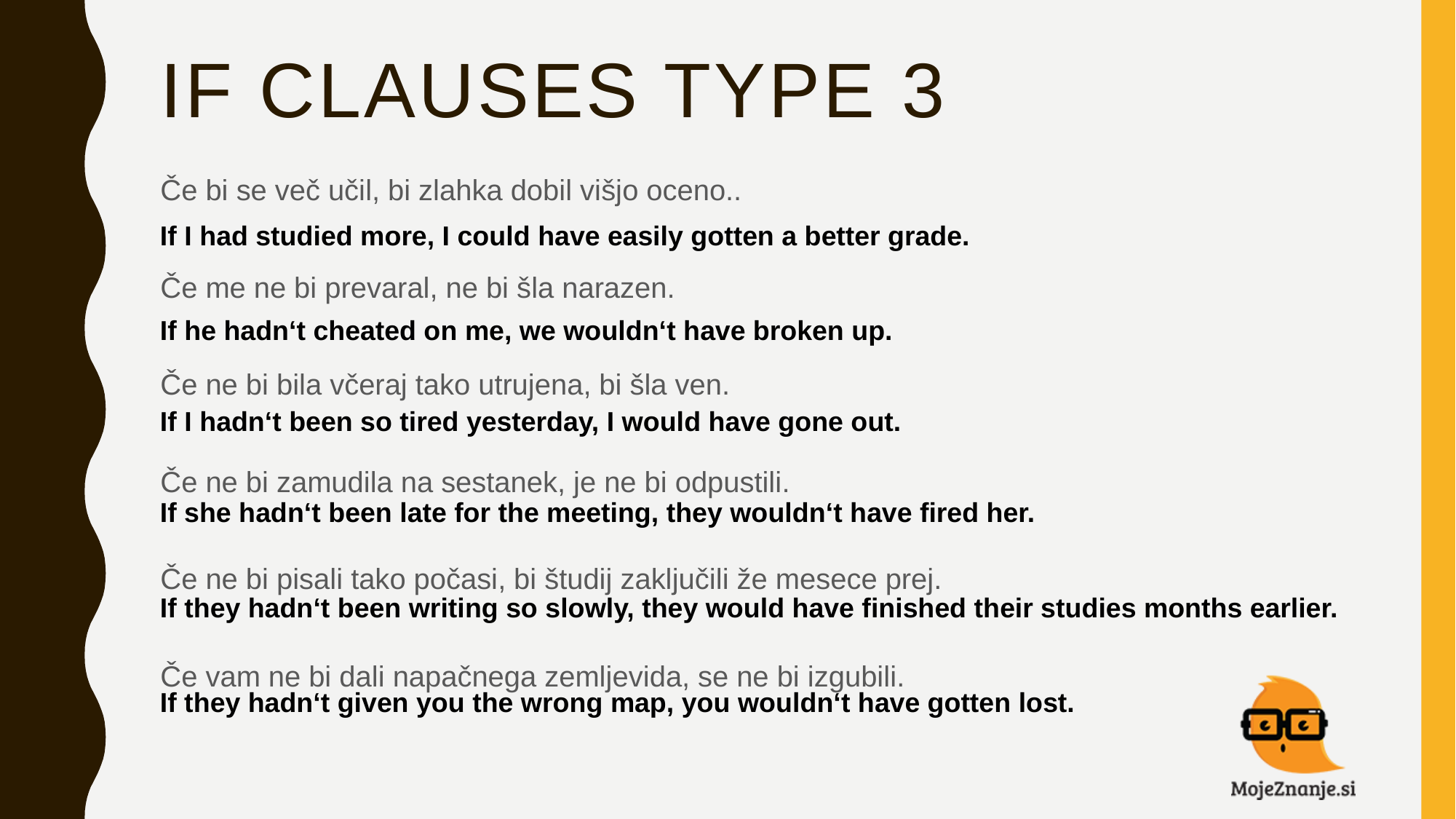

# IF CLAUSES TYPE 3
Če bi se več učil, bi zlahka dobil višjo oceno..

Če me ne bi prevaral, ne bi šla narazen.

Če ne bi bila včeraj tako utrujena, bi šla ven.

Če ne bi zamudila na sestanek, je ne bi odpustili.

Če ne bi pisali tako počasi, bi študij zaključili že mesece prej.

Če vam ne bi dali napačnega zemljevida, se ne bi izgubili.
If I had studied more, I could have easily gotten a better grade.
If he hadn‘t cheated on me, we wouldn‘t have broken up.
If I hadn‘t been so tired yesterday, I would have gone out.
If she hadn‘t been late for the meeting, they wouldn‘t have fired her.
If they hadn‘t been writing so slowly, they would have finished their studies months earlier.
If they hadn‘t given you the wrong map, you wouldn‘t have gotten lost.